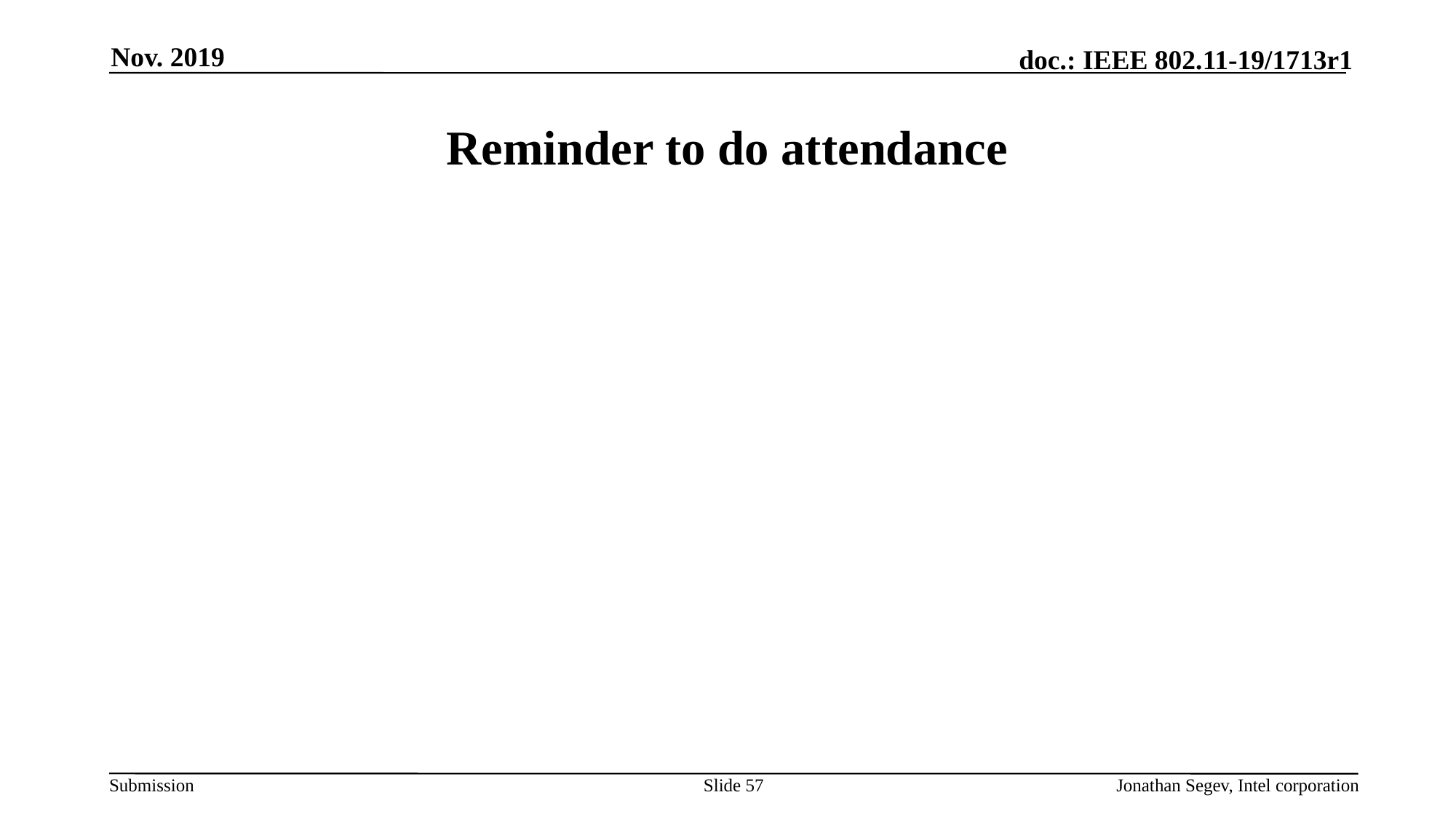

Nov. 2019
# Reminder to do attendance

Slide 57
Jonathan Segev, Intel corporation